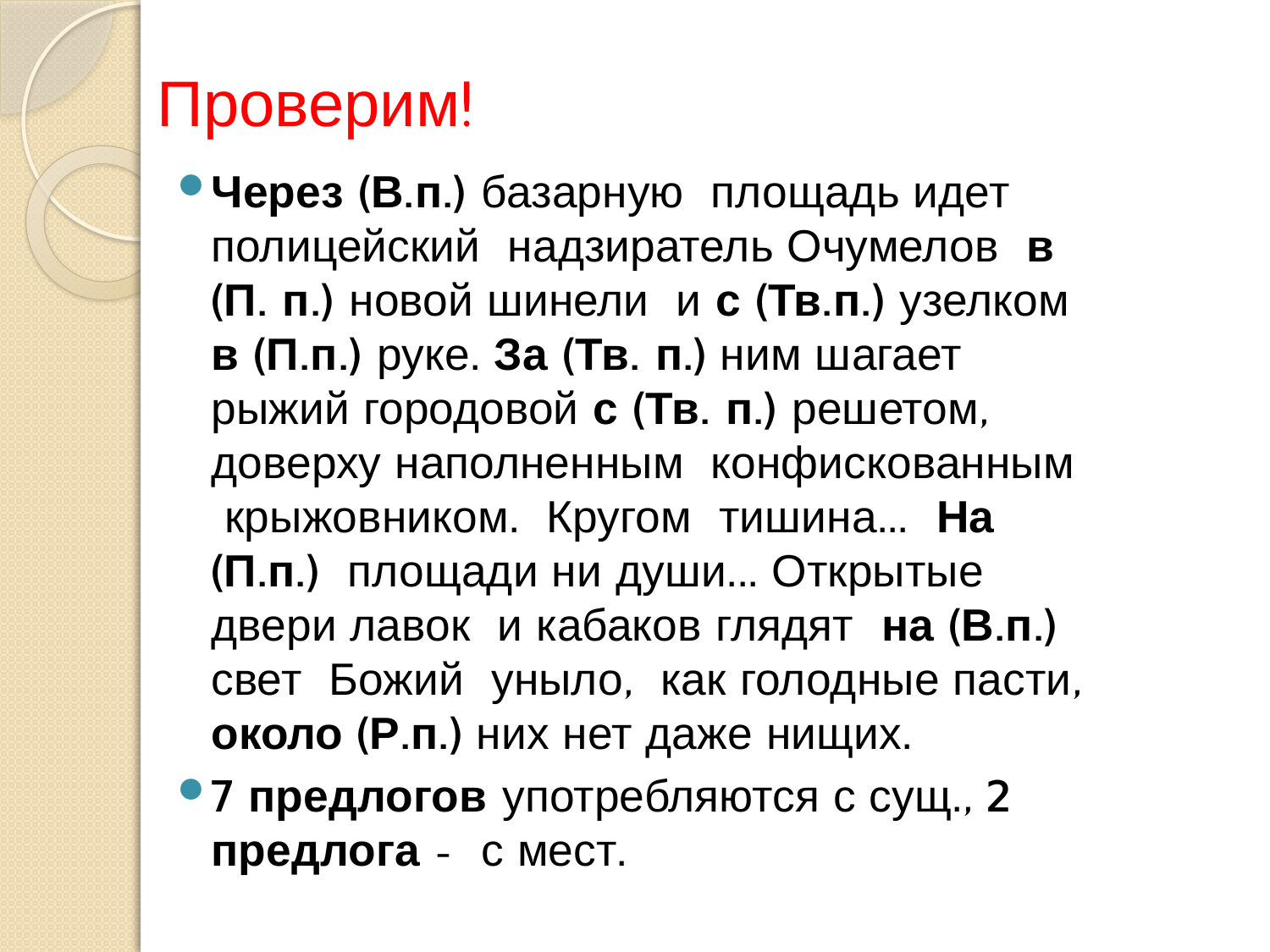

# Проверим!
Через (В.п.) базарную  площадь идет полицейский  надзиратель Очумелов  в (П. п.) новой шинели  и с (Тв.п.) узелком в (П.п.) руке. За (Тв. п.) ним шагает рыжий городовой с (Тв. п.) решетом, доверху наполненным  конфискованным  крыжовником.  Кругом  тишина...  На (П.п.)  площади ни души... Открытые двери лавок  и кабаков глядят  на (В.п.)  свет  Божий  уныло,  как голодные пасти, около (Р.п.) них нет даже нищих.
7 предлогов употребляются с сущ., 2 предлога -  с мест.